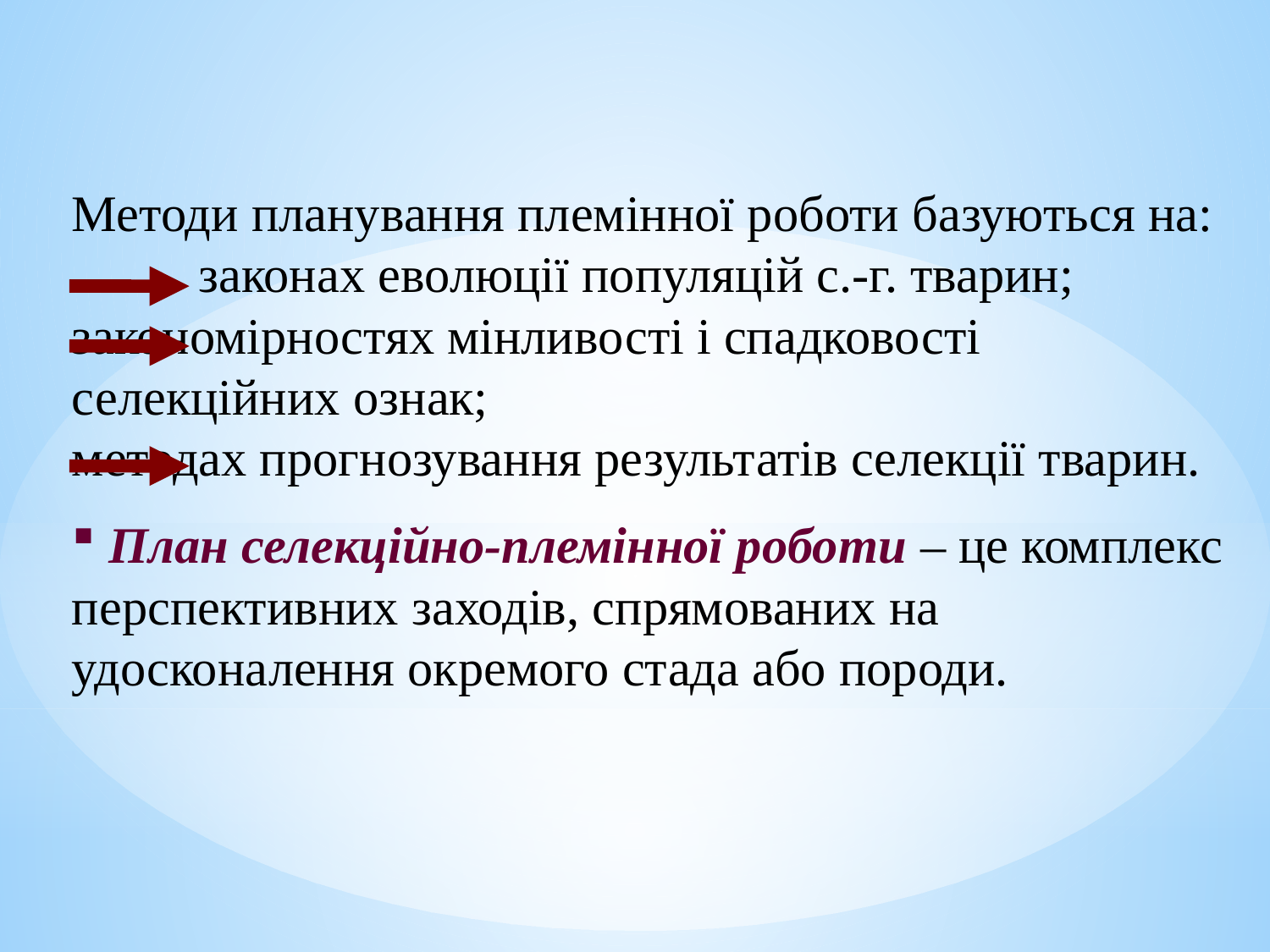

Методи планування племінної роботи базуються на: 	законах еволюції популяцій с.-г. тварин; 	закономірностях мінливості і спадковості селекційних ознак; 					методах прогнозування результатів селекції тварин.
 План селекційно-племінної роботи – це комплекс перспективних заходів, спрямованих на удосконалення окремого стада або породи.